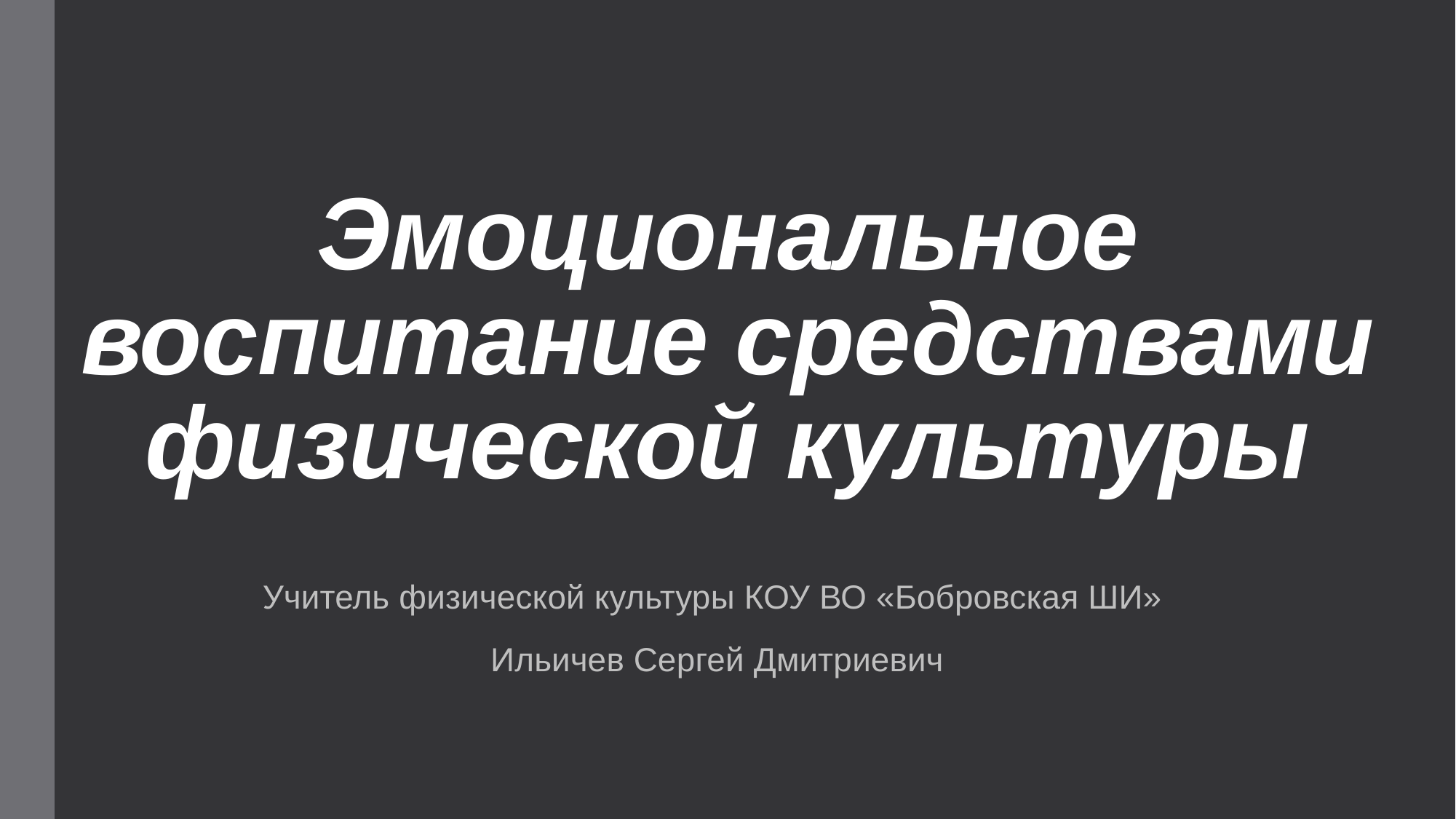

# Эмоциональное воспитание средствами физической культуры
Учитель физической культуры КОУ ВО «Бобровская ШИ»
 Ильичев Сергей Дмитриевич